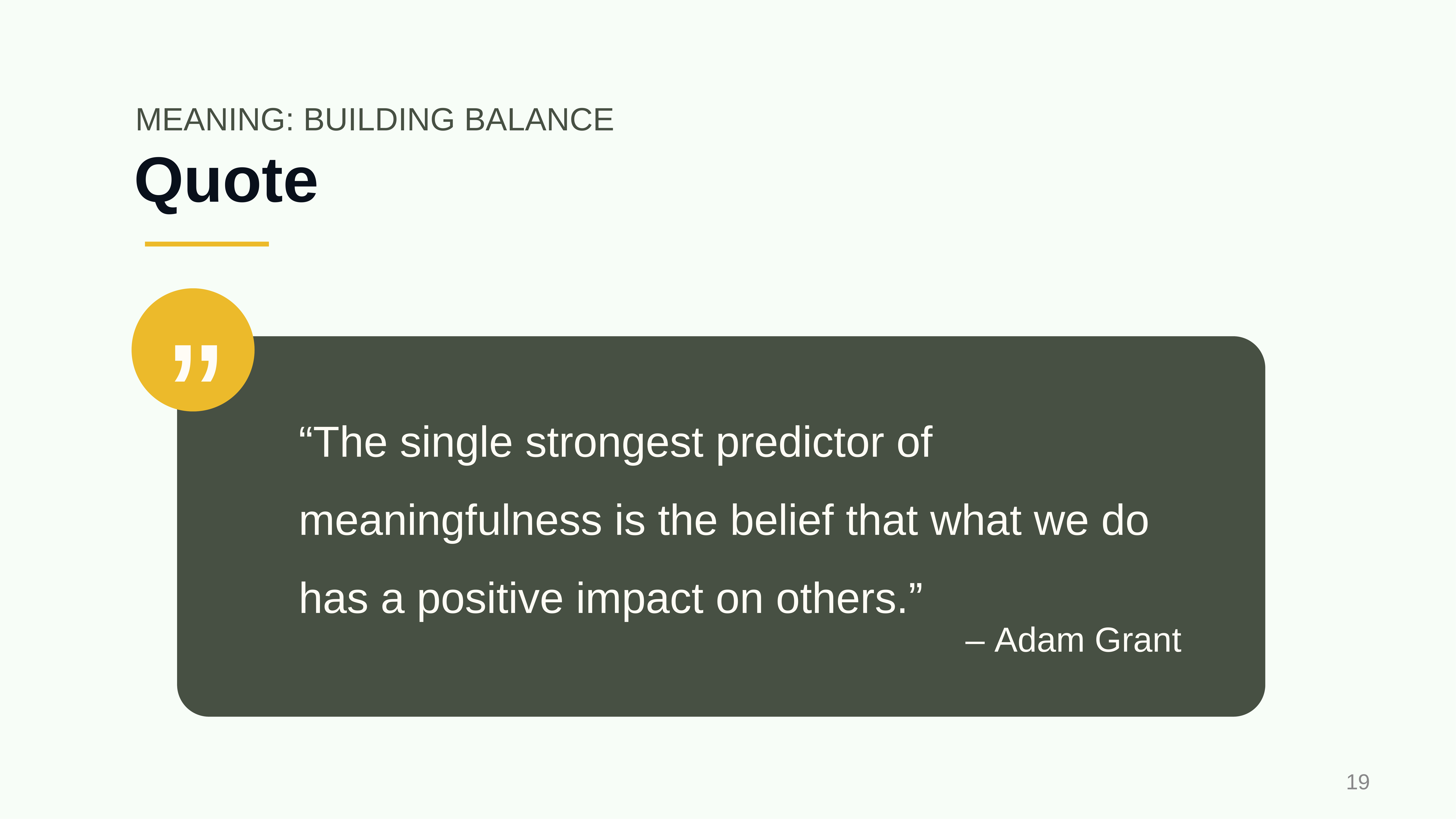

MEANING: BUILDING BALANCE
# Quote

”

“The single strongest predictor of meaningfulness is the belief that what we do has a positive impact on others.”
– Adam Grant
19